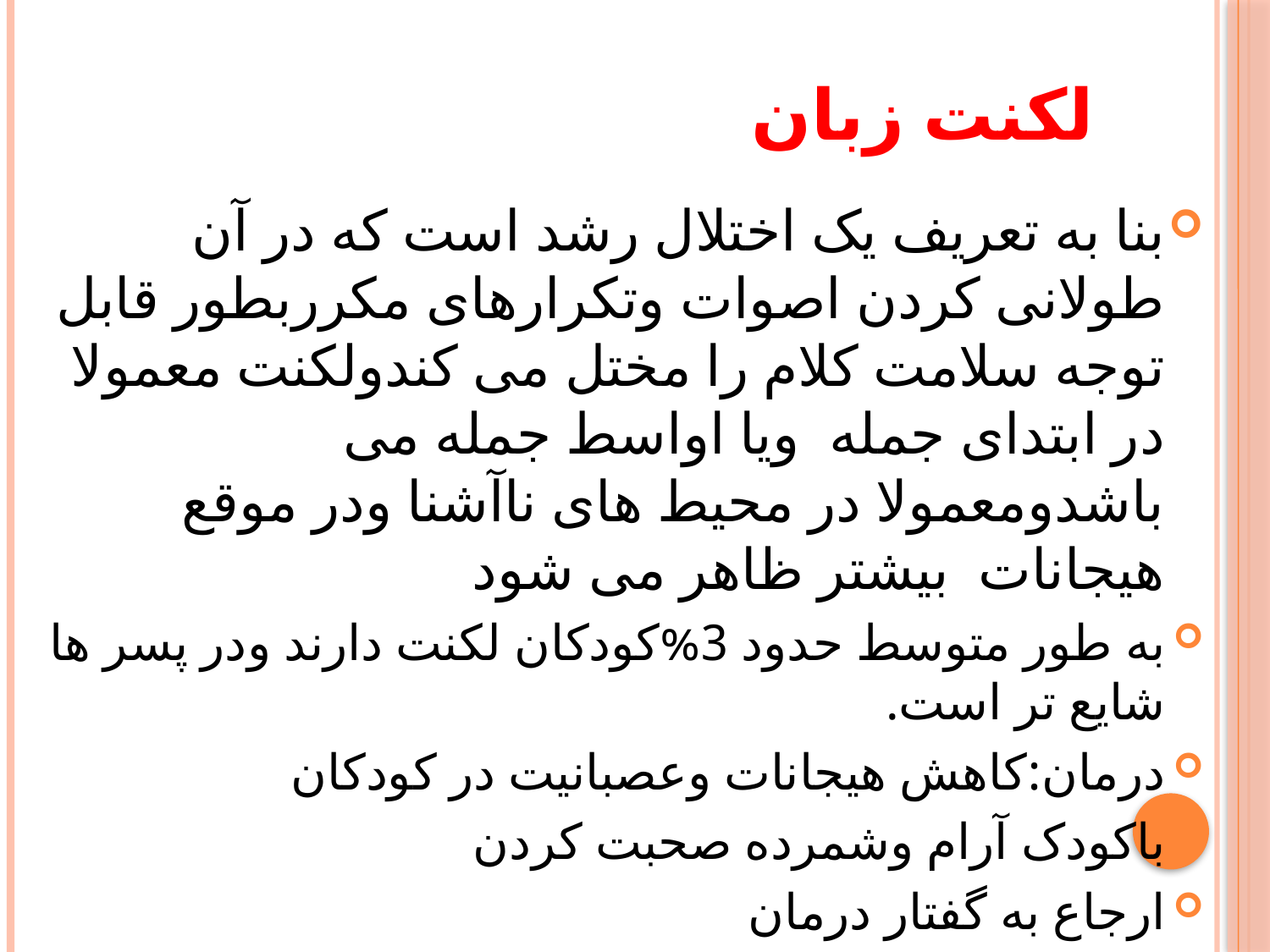

# لکنت زبان
بنا به تعریف یک اختلال رشد است که در آن طولانی کردن اصوات وتکرارهای مکرربطور قابل توجه سلامت کلام را مختل می کندولکنت معمولا در ابتدای جمله  ویا اواسط جمله می باشدومعمولا در محیط های ناآشنا ودر موقع هیجانات  بیشتر ظاهر می شود
به طور متوسط حدود 3%کودکان لکنت دارند ودر پسر ها شایع تر است.
درمان:کاهش هیجانات وعصبانیت در کودکان
باکودک آرام وشمرده صحبت کردن
ارجاع به گفتار درمان